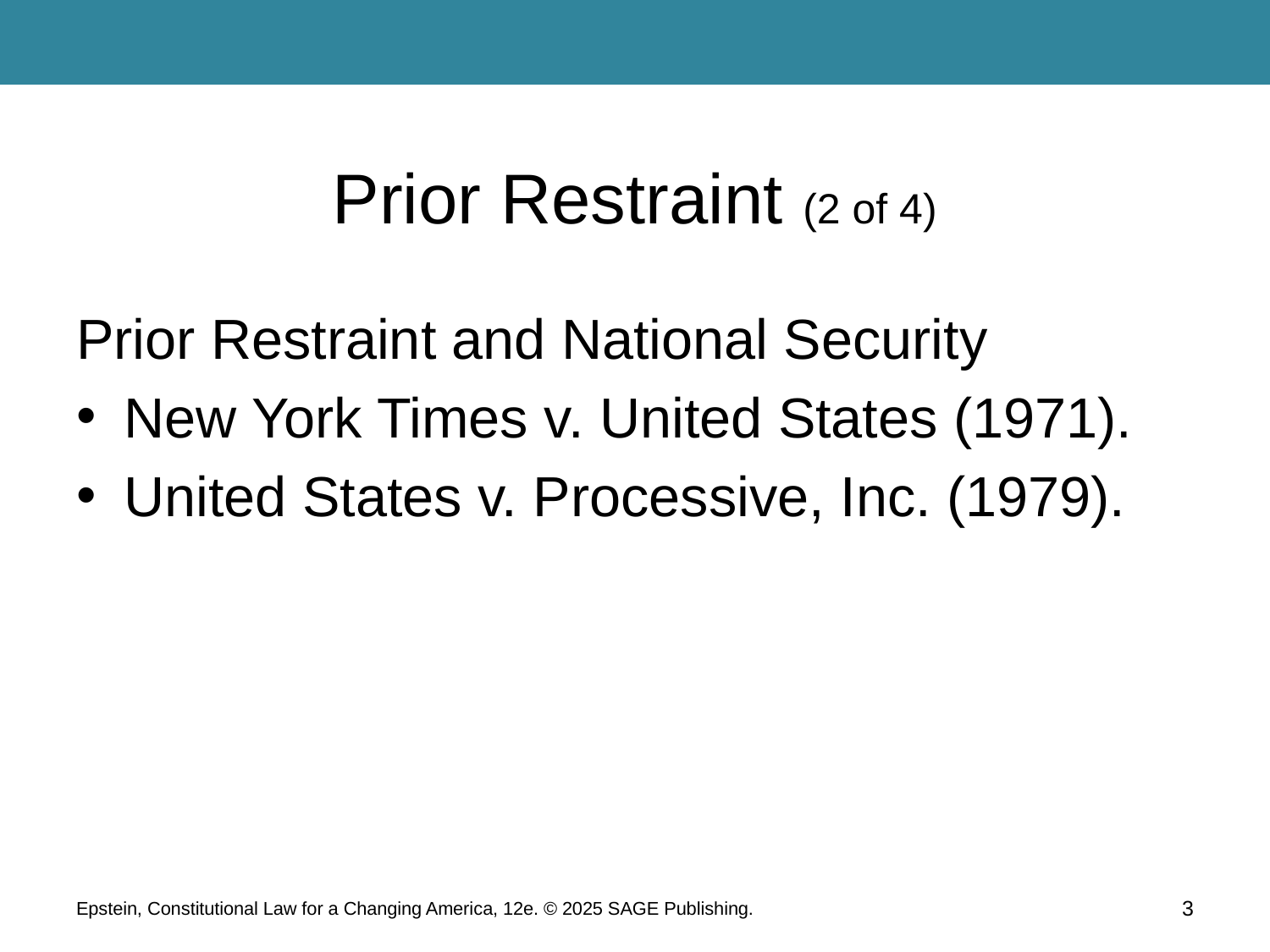

# Prior Restraint (2 of 4)
Prior Restraint and National Security
New York Times v. United States (1971).
United States v. Processive, Inc. (1979).

Epstein, Constitutional Law for a Changing America, 12e. © 2025 SAGE Publishing.
3